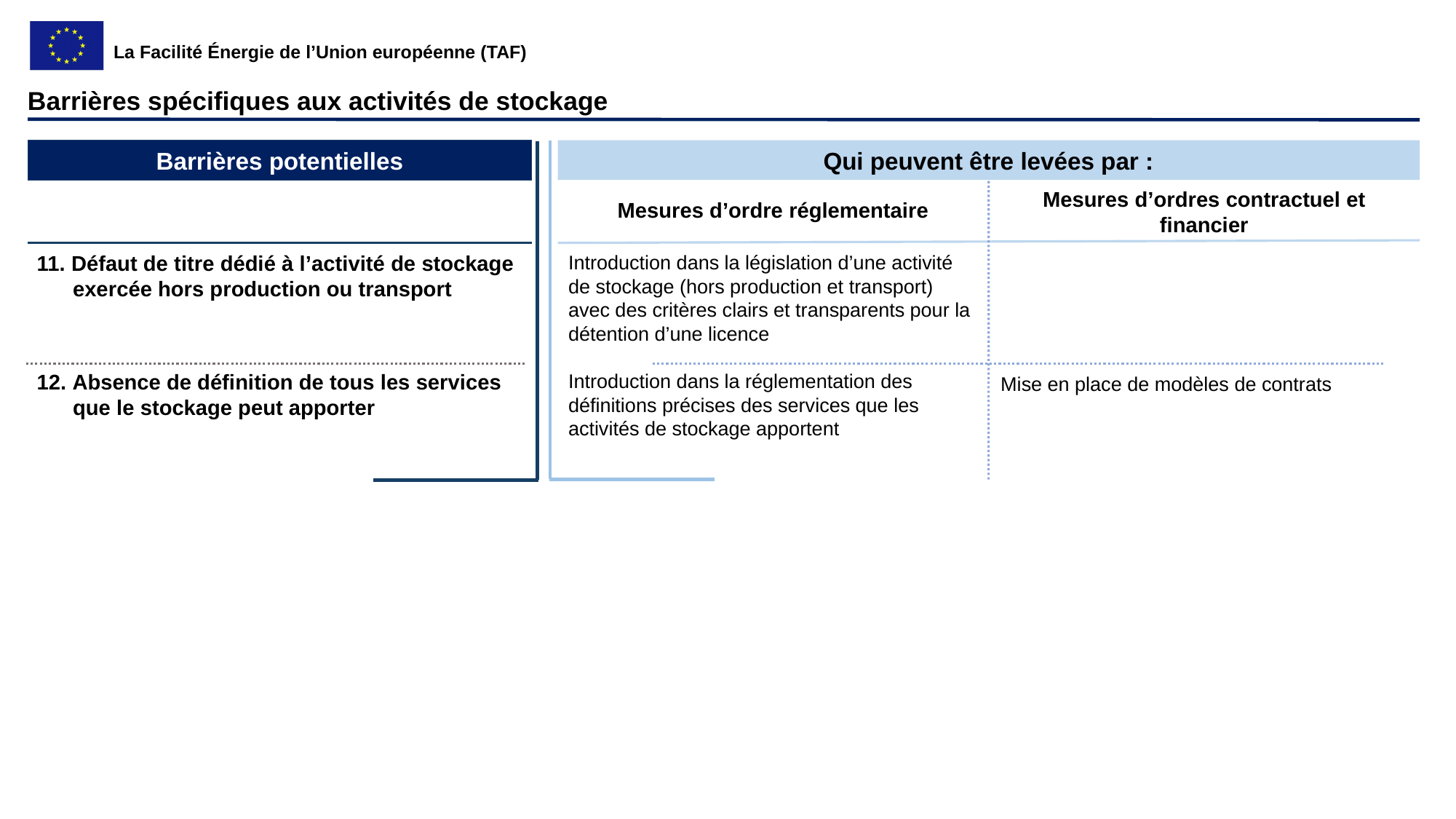

Barrières spécifiques aux activités de stockage
Barrières potentielles
Qui peuvent être levées par :
Mesures d’ordres contractuel et financier
Mesures d’ordre réglementaire
11. Défaut de titre dédié à l’activité de stockage
      exercée hors production ou transport

Introduction dans la législation d’une activité de stockage (hors production et transport) avec des critères clairs et transparents pour la détention d’une licence
12. Absence de définition de tous les services
      que le stockage peut apporter
Introduction dans la réglementation des définitions précises des services que les activités de stockage apportent
Mise en place de modèles de contrats